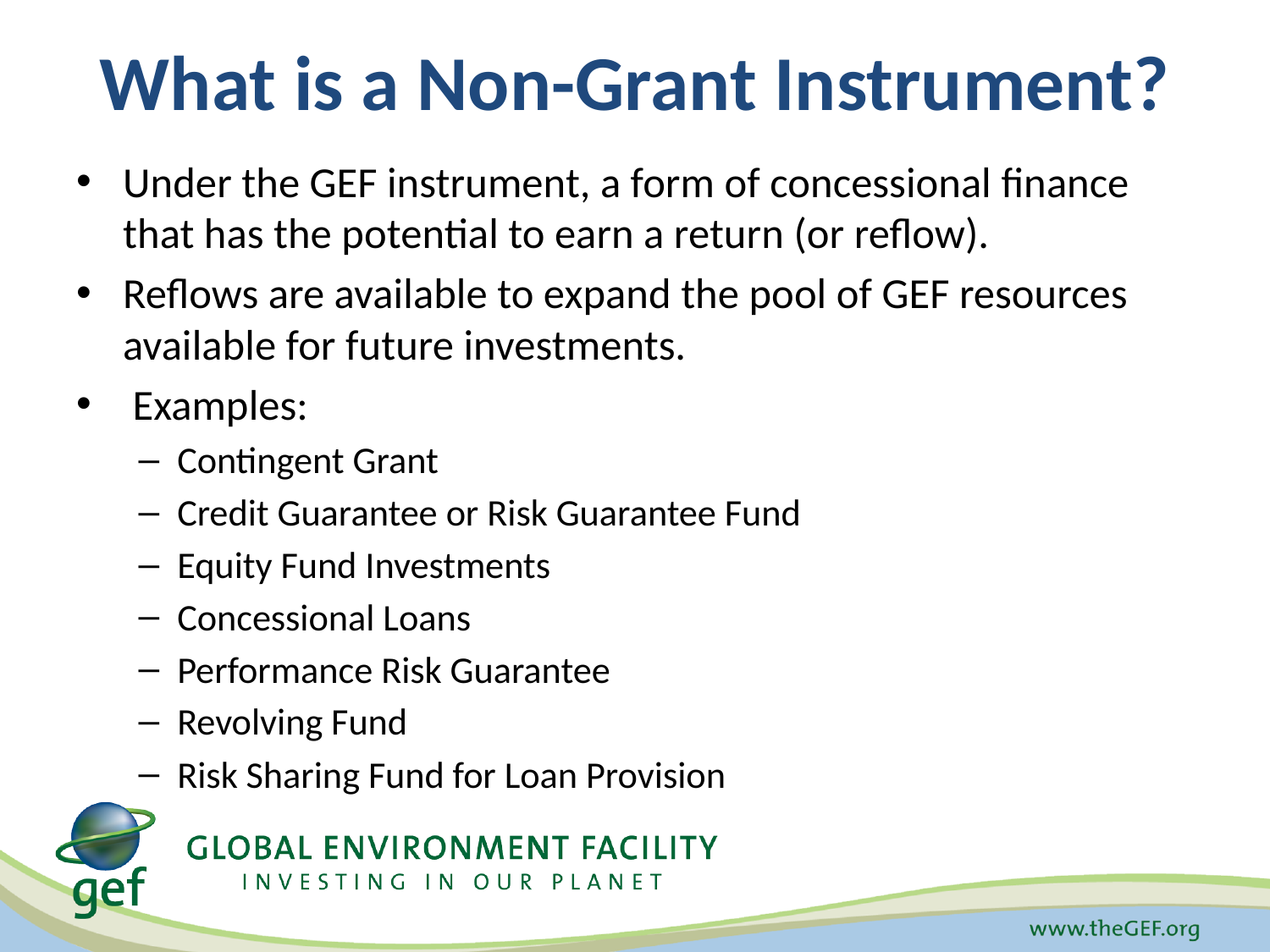

# What is a Non-Grant Instrument?
Under the GEF instrument, a form of concessional finance that has the potential to earn a return (or reflow).
Reflows are available to expand the pool of GEF resources available for future investments.
 Examples:
Contingent Grant
Credit Guarantee or Risk Guarantee Fund
Equity Fund Investments
Concessional Loans
Performance Risk Guarantee
Revolving Fund
Risk Sharing Fund for Loan Provision